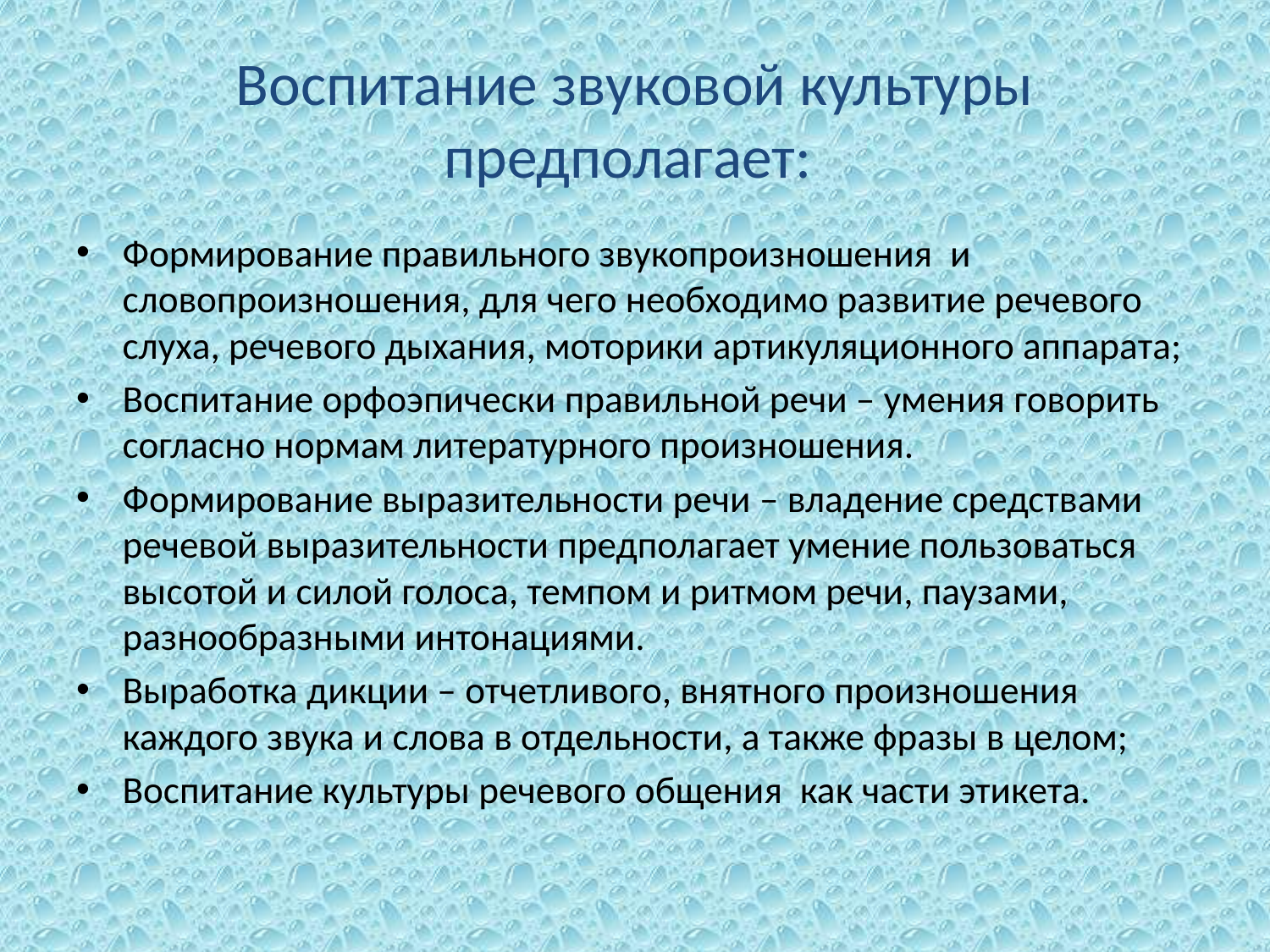

# Воспитание звуковой культуры предполагает:
Формирование правильного звукопроизношения  и словопроизношения, для чего необходимо развитие речевого слуха, речевого дыхания, моторики артикуляционного аппарата;
Воспитание орфоэпически правильной речи – умения говорить согласно нормам литературного произношения.
Формирование выразительности речи – владение средствами речевой выразительности предполагает умение пользоваться высотой и силой голоса, темпом и ритмом речи, паузами, разнообразными интонациями.
Выработка дикции – отчетливого, внятного произношения каждого звука и слова в отдельности, а также фразы в целом;
Воспитание культуры речевого общения  как части этикета.